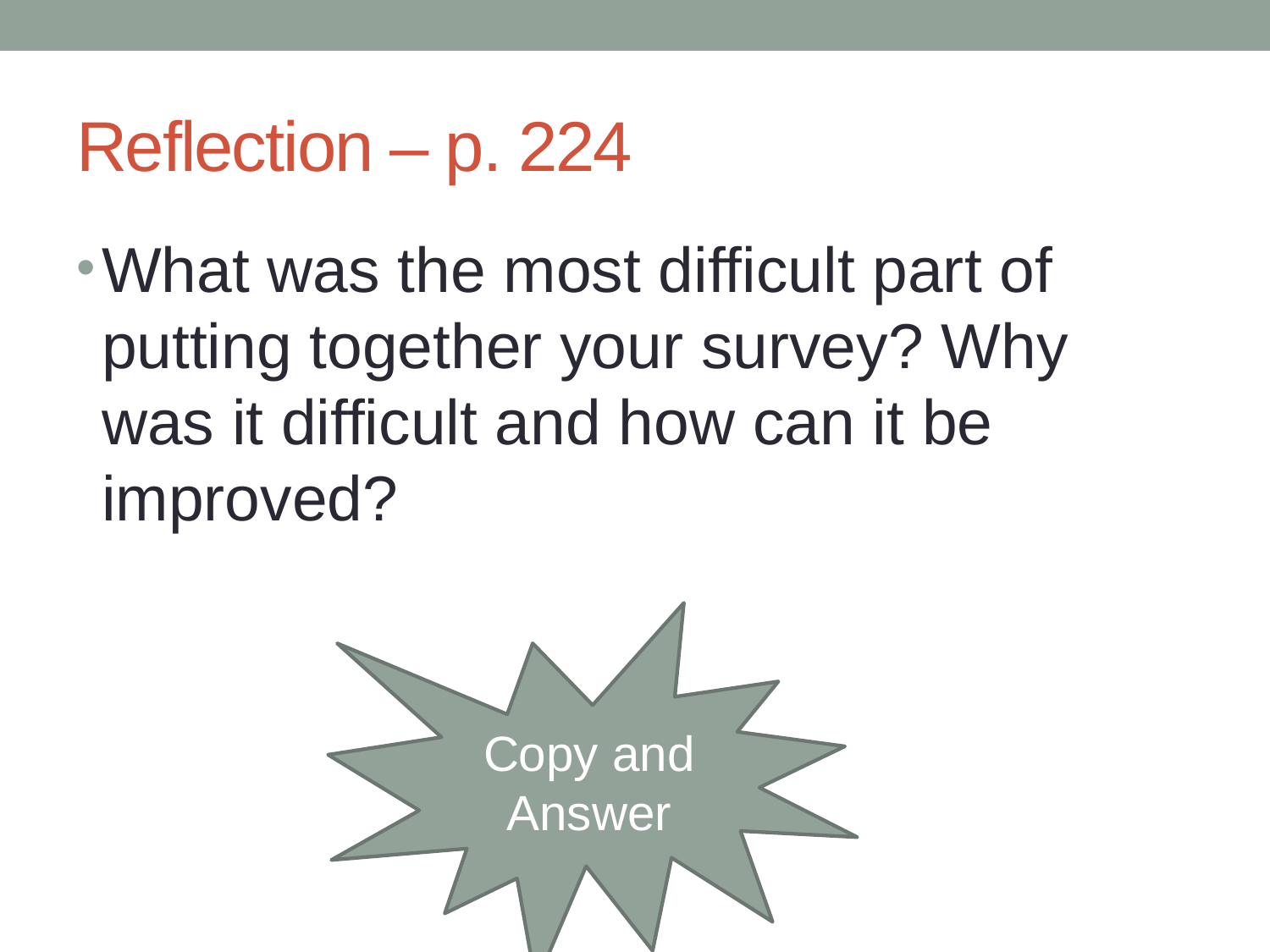

# Reflection – p. 224
What was the most difficult part of putting together your survey? Why was it difficult and how can it be improved?
Copy and Answer